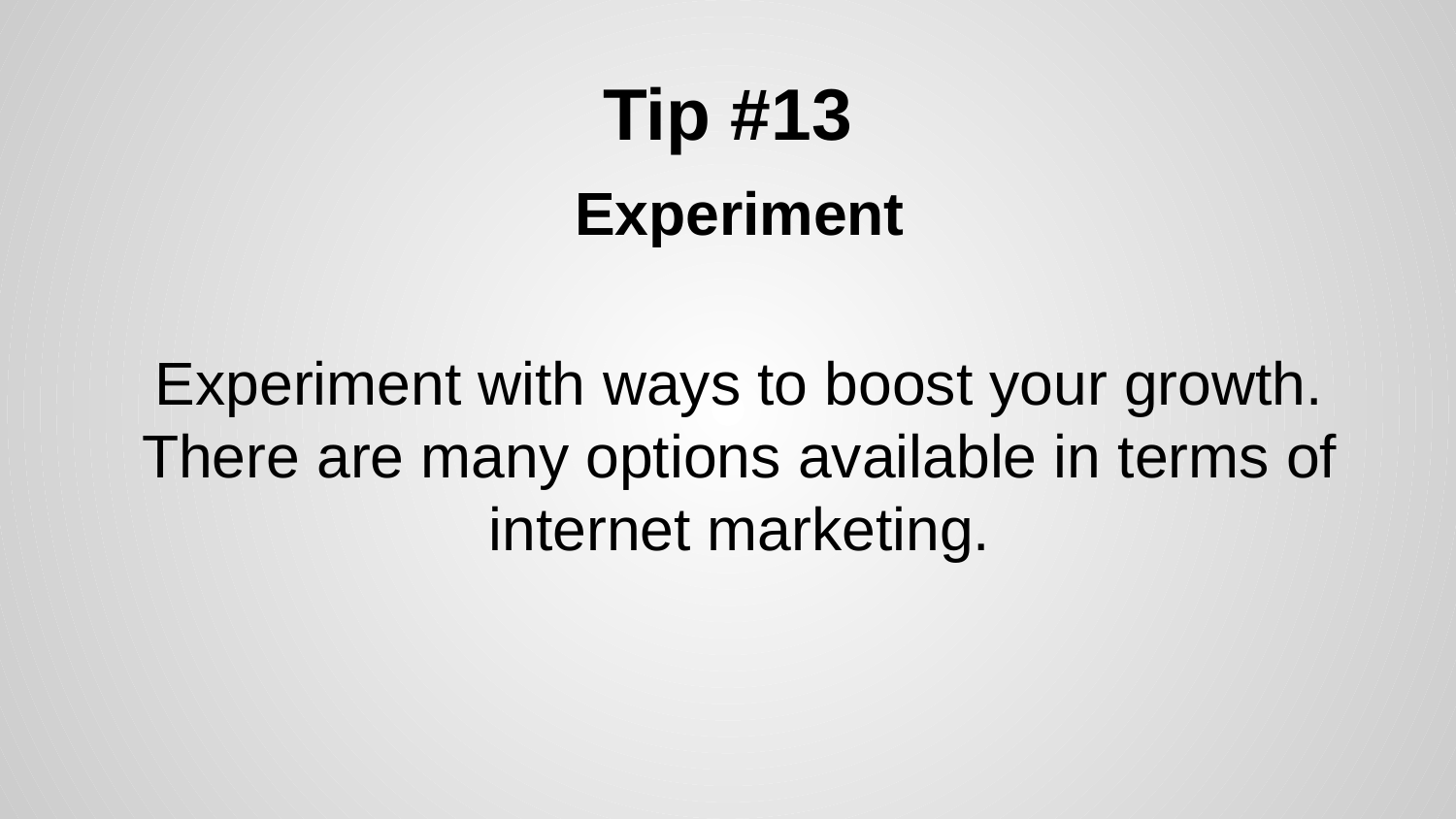

# Tip #13

Experiment

Experiment with ways to boost your growth. There are many options available in terms of internet marketing.